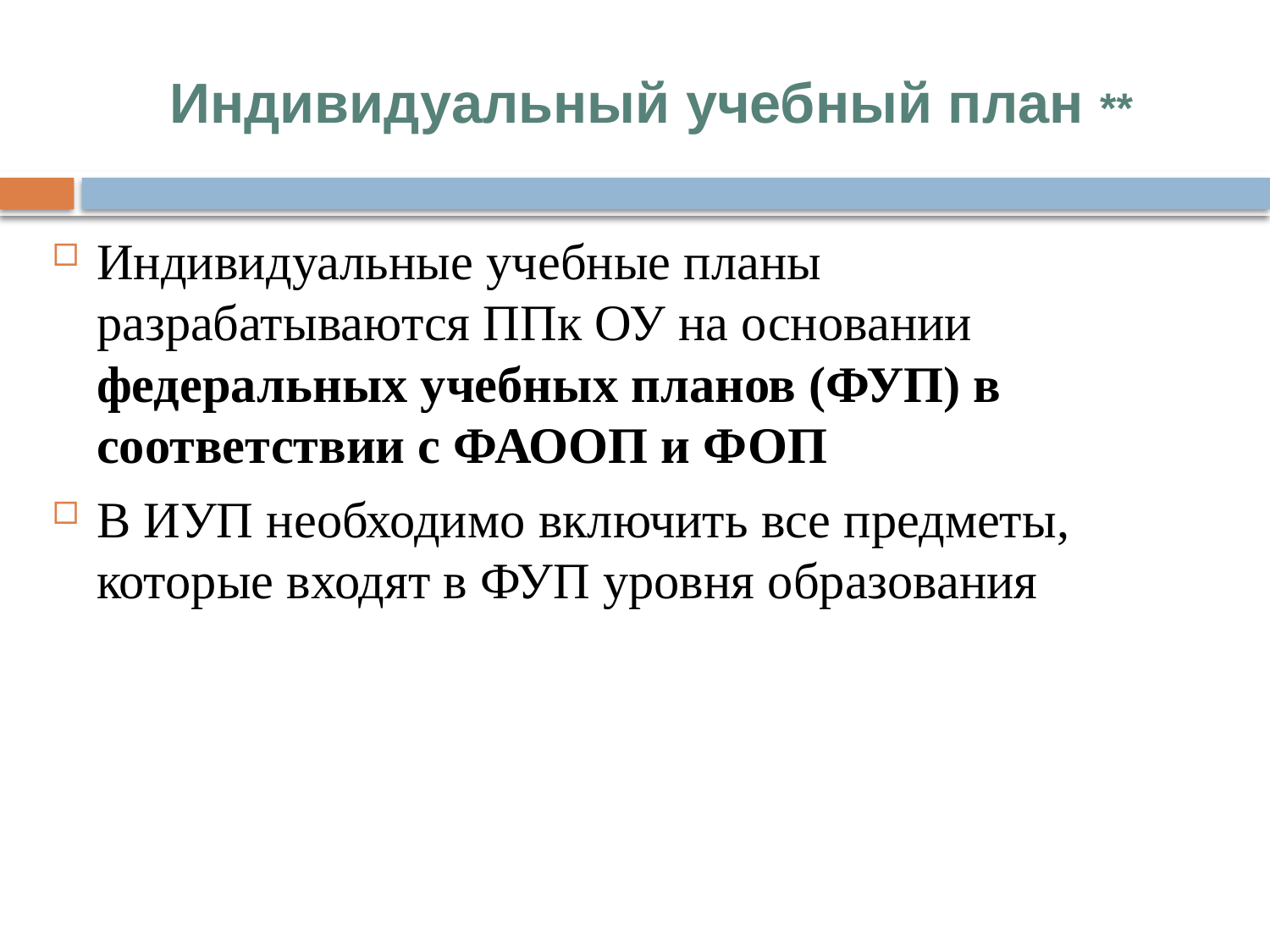

# Индивидуальный учебный план **
Индивидуальные учебные планы разрабатываются ППк ОУ на основании федеральных учебных планов (ФУП) в соответствии с ФАООП и ФОП
В ИУП необходимо включить все предметы, которые входят в ФУП уровня образования